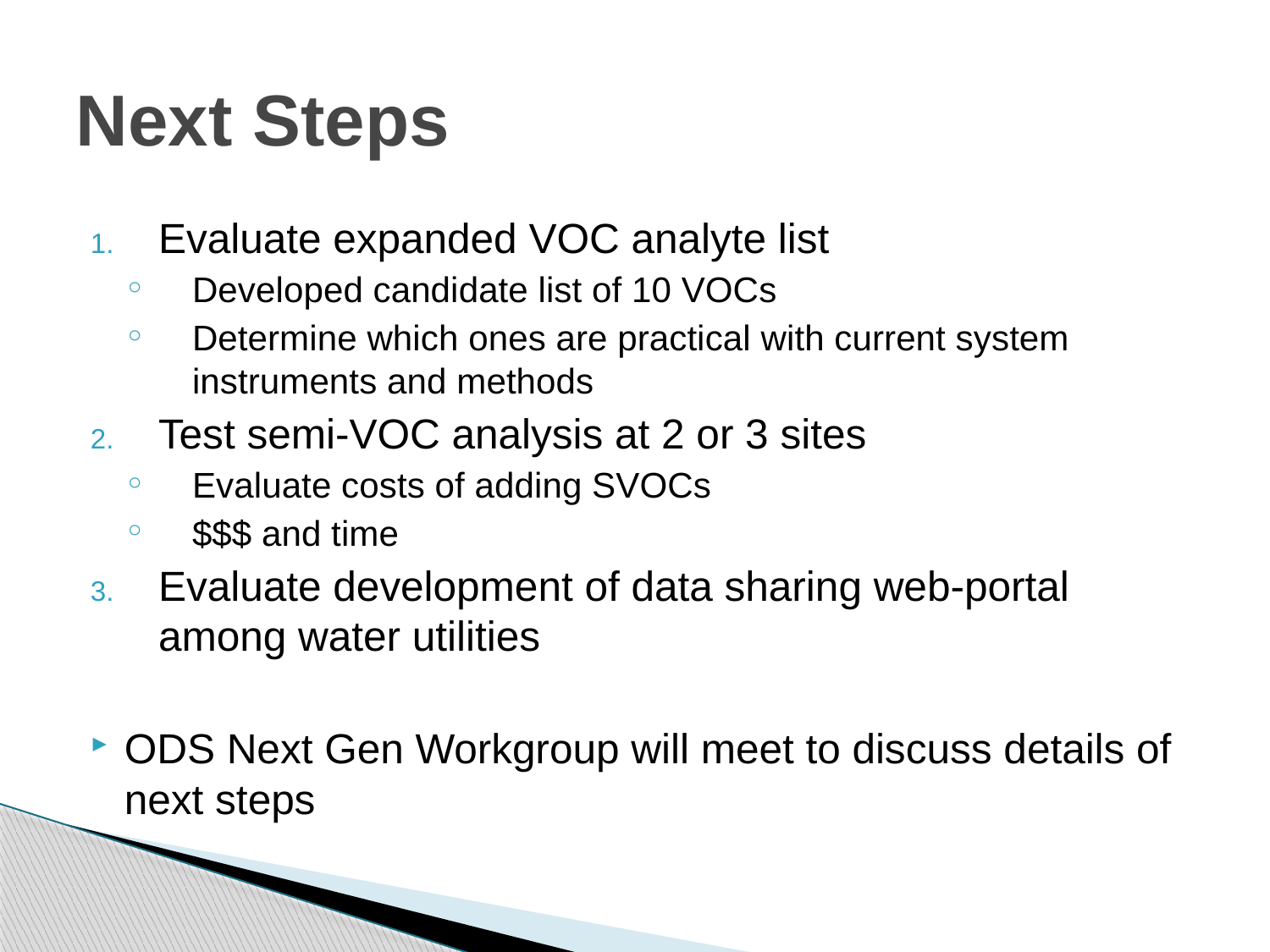

# Next Steps
Evaluate expanded VOC analyte list
Developed candidate list of 10 VOCs
Determine which ones are practical with current system instruments and methods
Test semi-VOC analysis at 2 or 3 sites
Evaluate costs of adding SVOCs
$$$ and time
Evaluate development of data sharing web-portal among water utilities

ODS Next Gen Workgroup will meet to discuss details of next steps